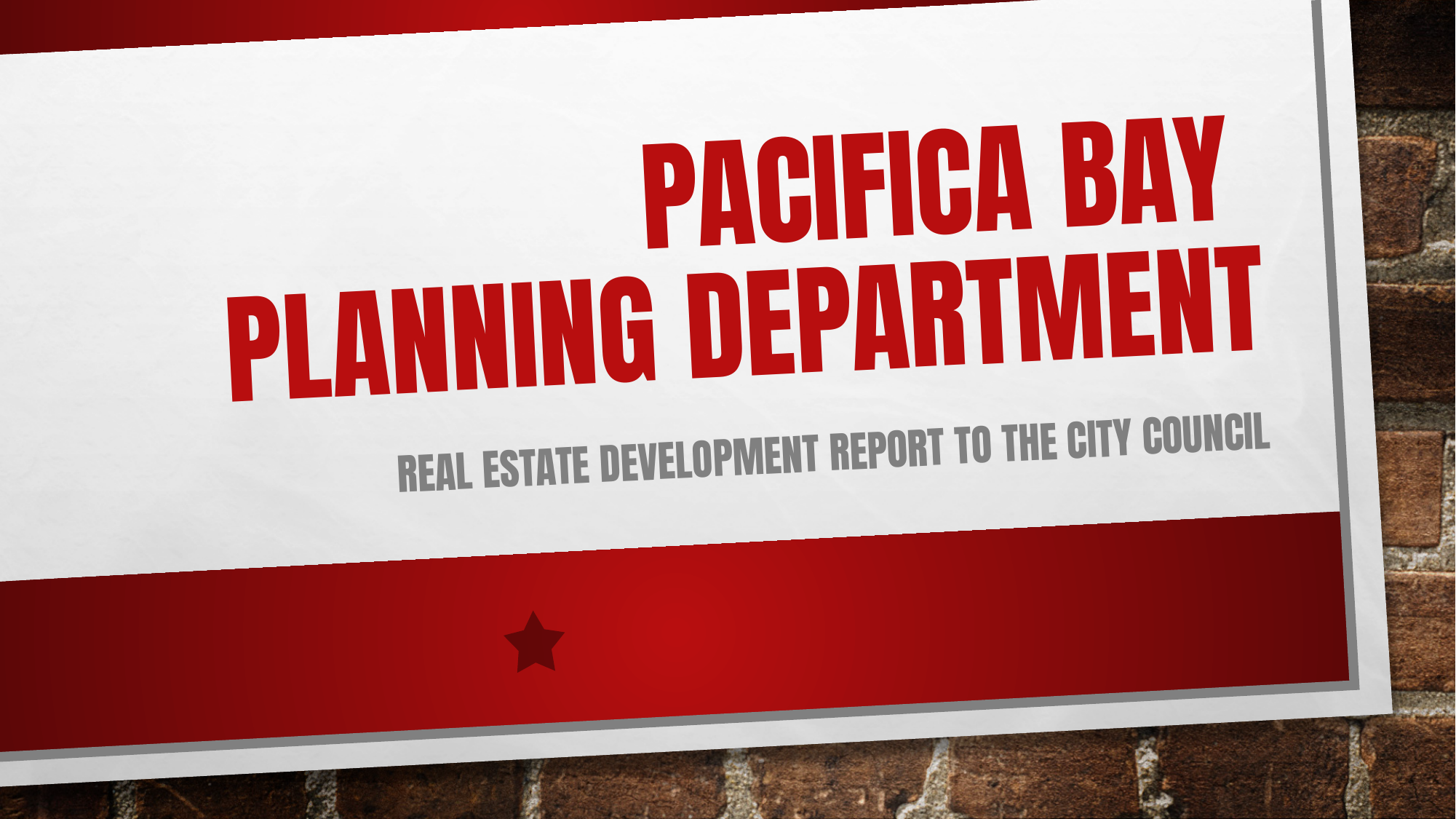

# Pacifica Bay Planning Department
Real Estate Development Report to the City Council